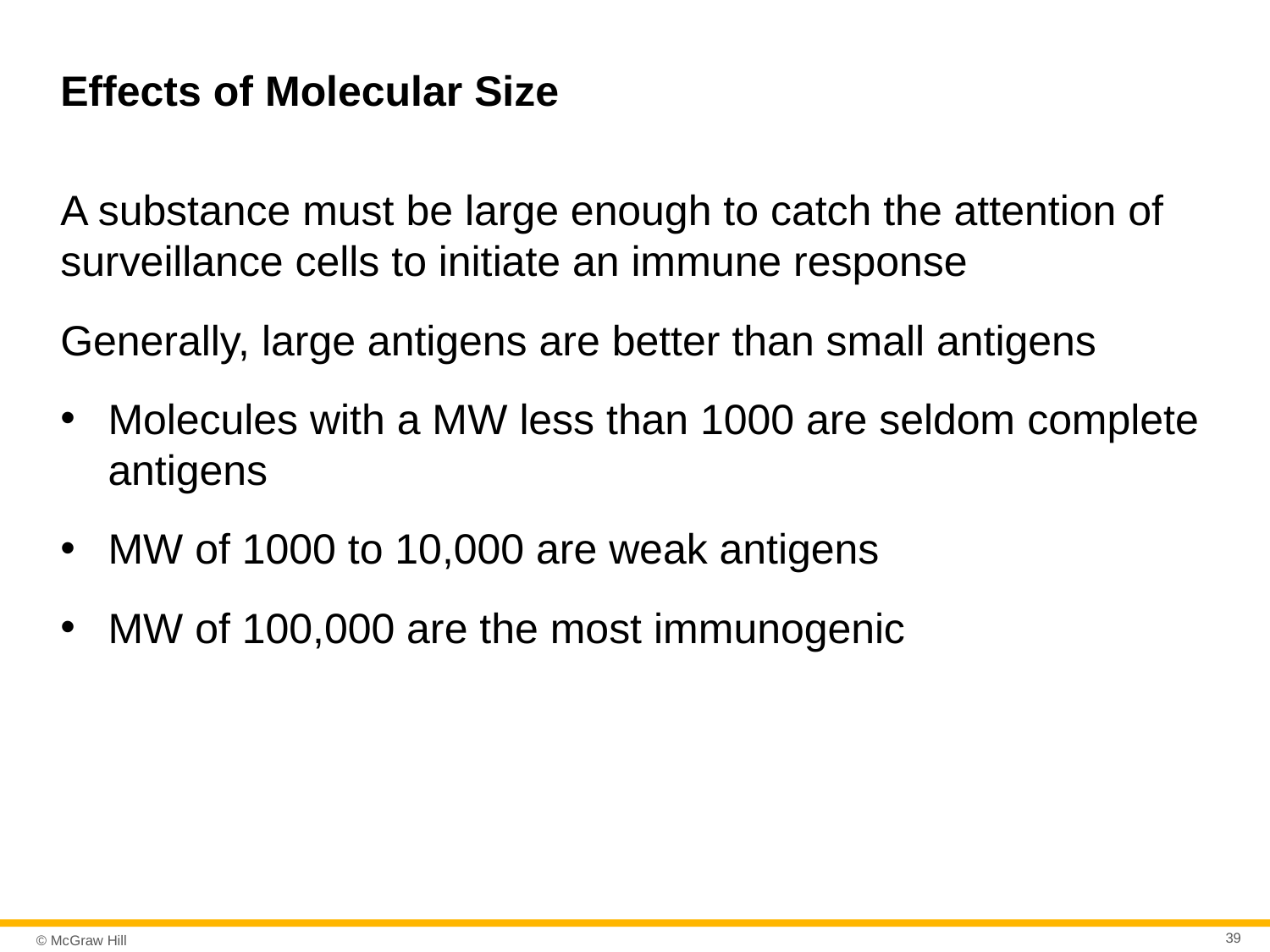

# Effects of Molecular Size
A substance must be large enough to catch the attention of surveillance cells to initiate an immune response
Generally, large antigens are better than small antigens
Molecules with a MW less than 1000 are seldom complete antigens
MW of 1000 to 10,000 are weak antigens
MW of 100,000 are the most immunogenic